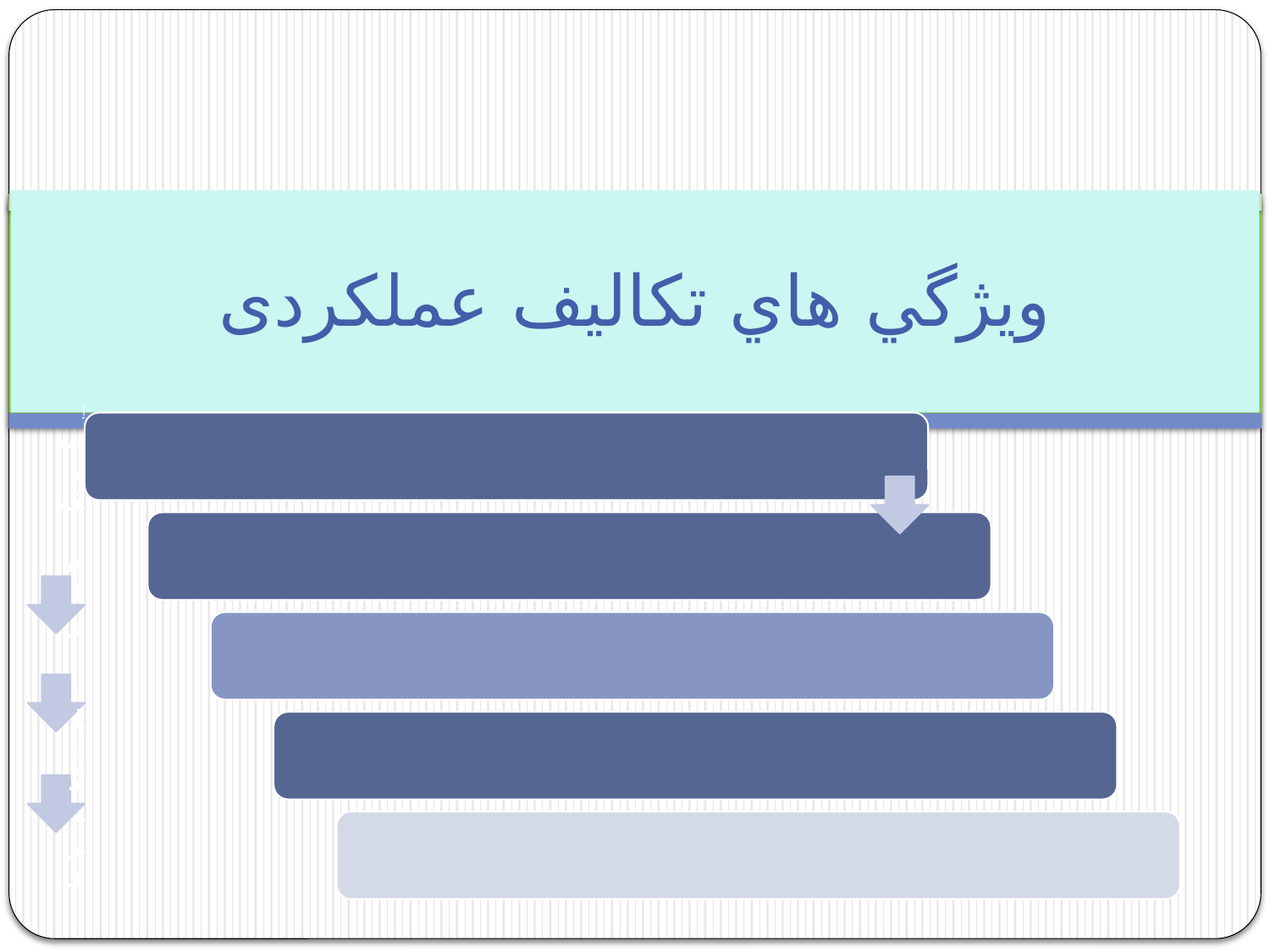

# ويژگي هاي تکالیف عملكردی
تولید دانش
سبک های یادگیری